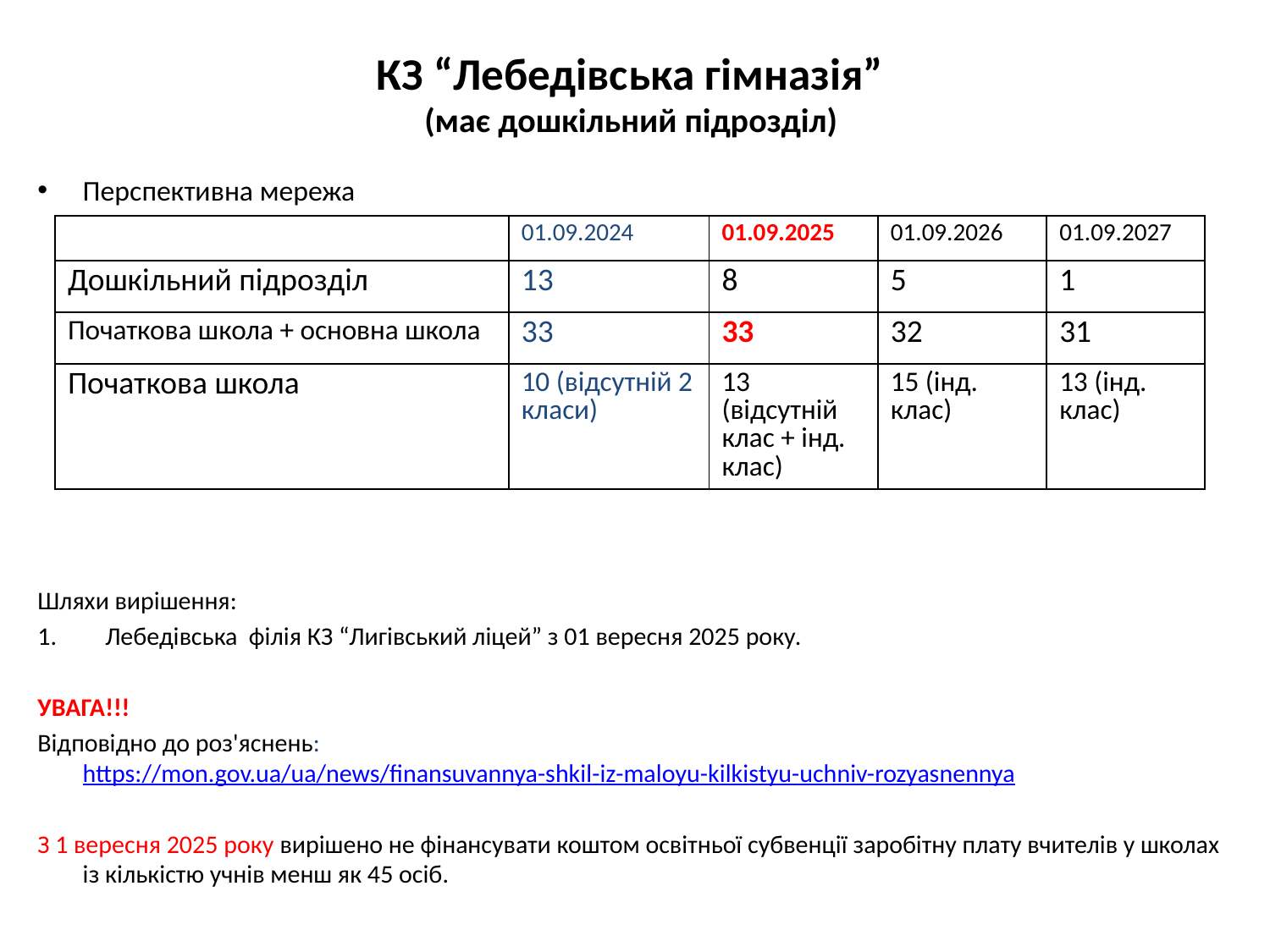

# КЗ “Лебедівська гімназія” (має дошкільний підрозділ)
Перспективна мережа

Шляхи вирішення:
Лебедівська  філія КЗ “Лигівський ліцей” з 01 вересня 2025 року.

УВАГА!!!
Відповідно до роз'яснень: https://mon.gov.ua/ua/news/finansuvannya-shkil-iz-maloyu-kilkistyu-uchniv-rozyasnennya

З 1 вересня 2025 року вирішено не фінансувати коштом освітньої субвенції заробітну плату вчителів у школах із кількістю учнів менш як 45 осіб.

|  | 01.09.2024 | 01.09.2025 | 01.09.2026 | 01.09.2027 |
| --- | --- | --- | --- | --- |
| Дошкільний підрозділ | 13 | 8 | 5 | 1 |
| Початкова школа + основна школа | 33 | 33 | 32 | 31 |
| Початкова школа | 10 (відсутній 2 класи) | 13 (відсутній клас + інд. клас) | 15 (інд. клас) | 13 (інд. клас) |